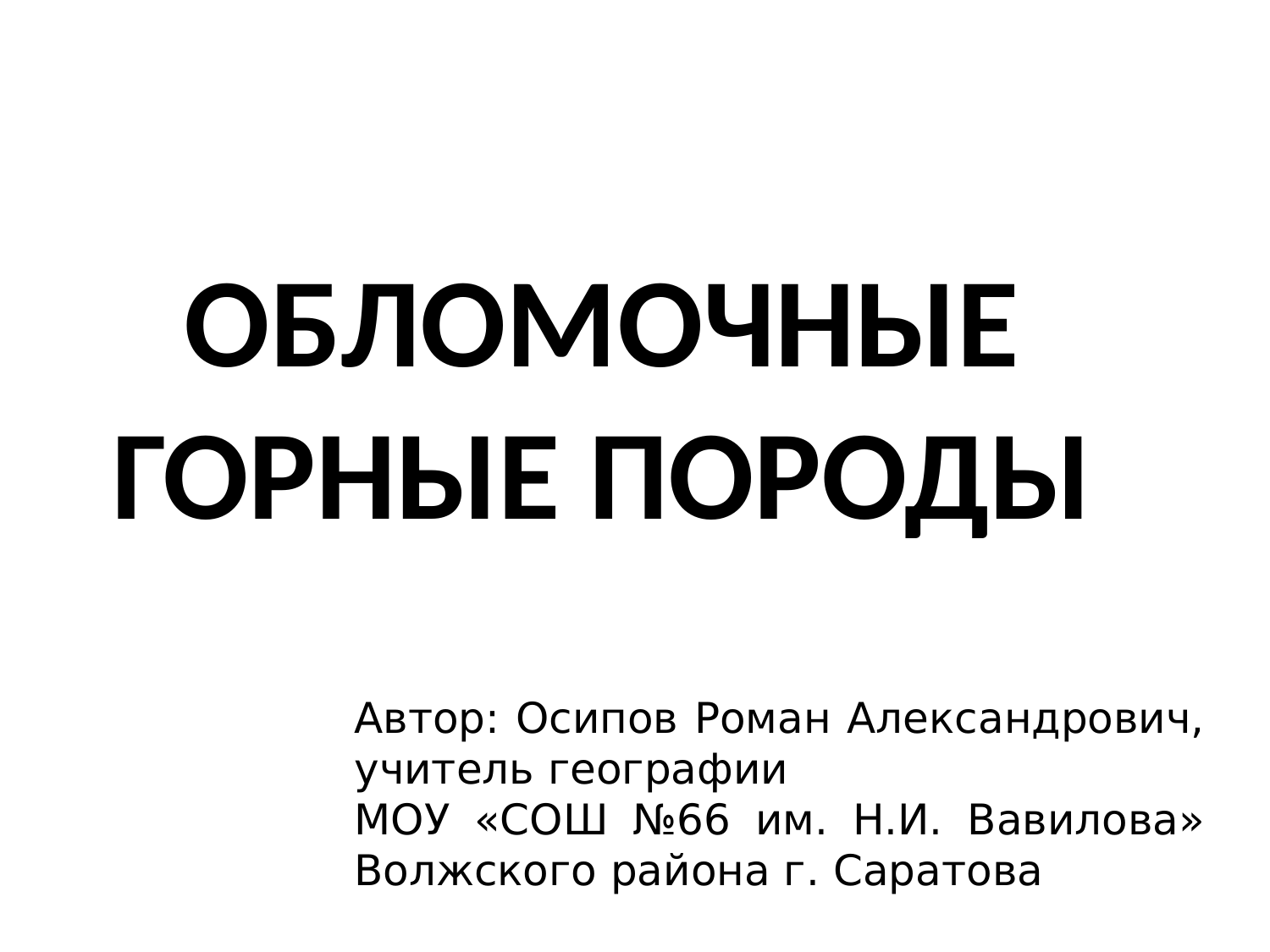

ОБЛОМОЧНЫЕ ГОРНЫЕ ПОРОДЫ
Автор: Осипов Роман Александрович, учитель географии
МОУ «СОШ №66 им. Н.И. Вавилова» Волжского района г. Саратова